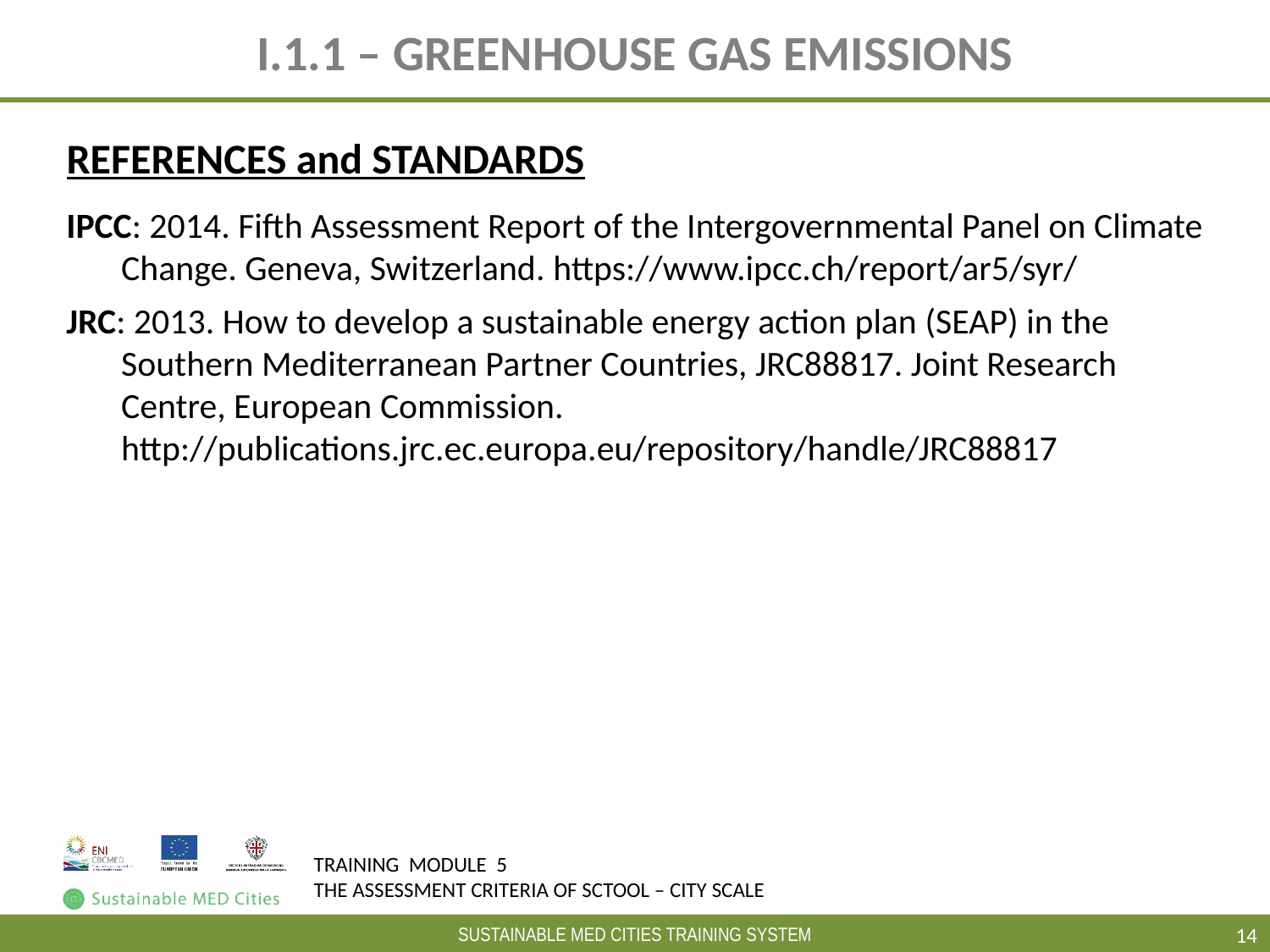

# I.1.1 – GREENHOUSE GAS EMISSIONS
REFERENCES and STANDARDS
IPCC: 2014. Fifth Assessment Report of the Intergovernmental Panel on Climate Change. Geneva, Switzerland. https://www.ipcc.ch/report/ar5/syr/
JRC: 2013. How to develop a sustainable energy action plan (SEAP) in the Southern Mediterranean Partner Countries, JRC88817. Joint Research Centre, European Commission. http://publications.jrc.ec.europa.eu/repository/handle/JRC88817
14